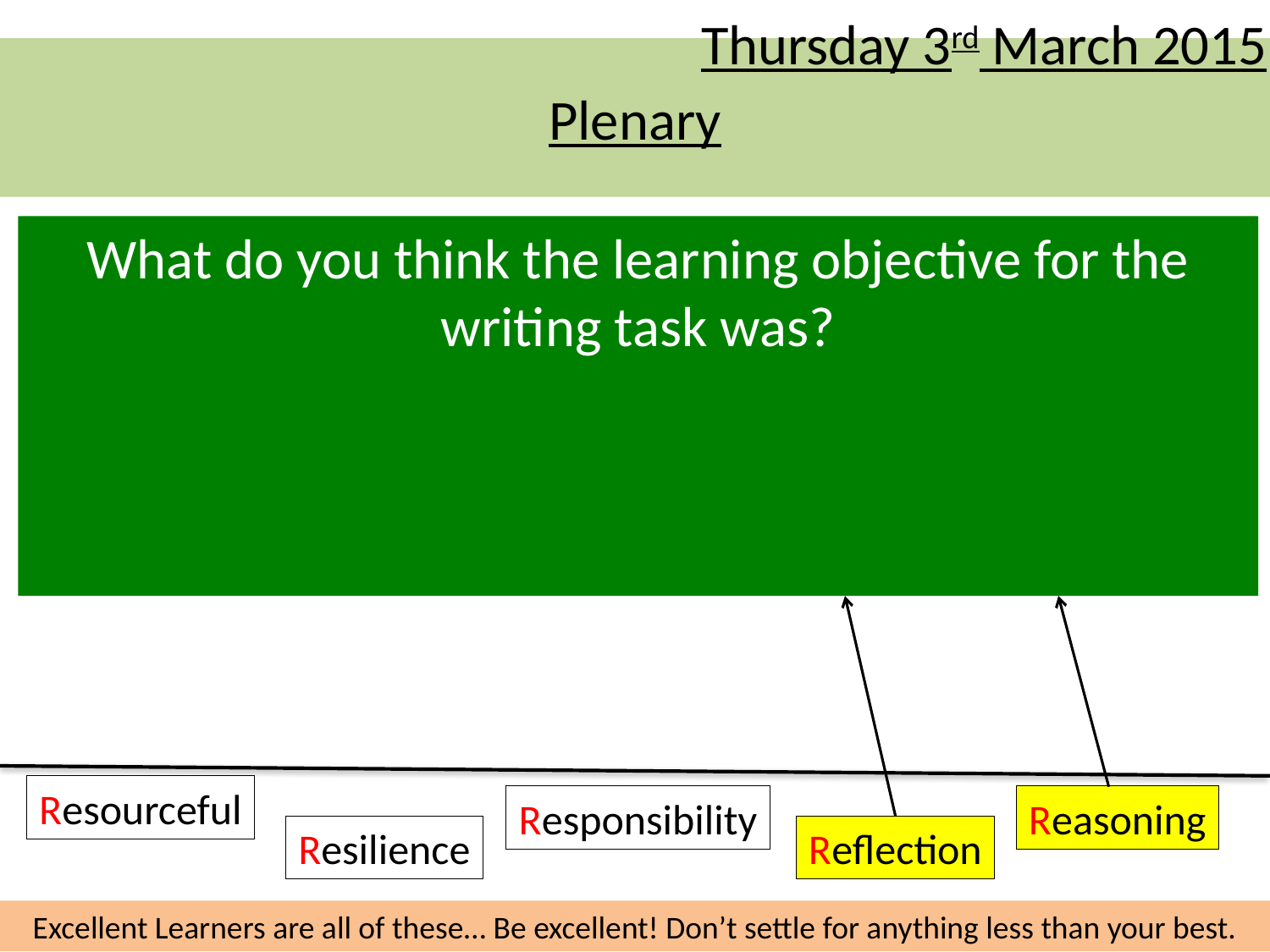

Thursday 3rd March 2015
# Plenary
What do you think the learning objective for the writing task was?
Resourceful
Responsibility
Reasoning
Resilience
Reflection
Excellent Learners are all of these… Be excellent! Don’t settle for anything less than your best.